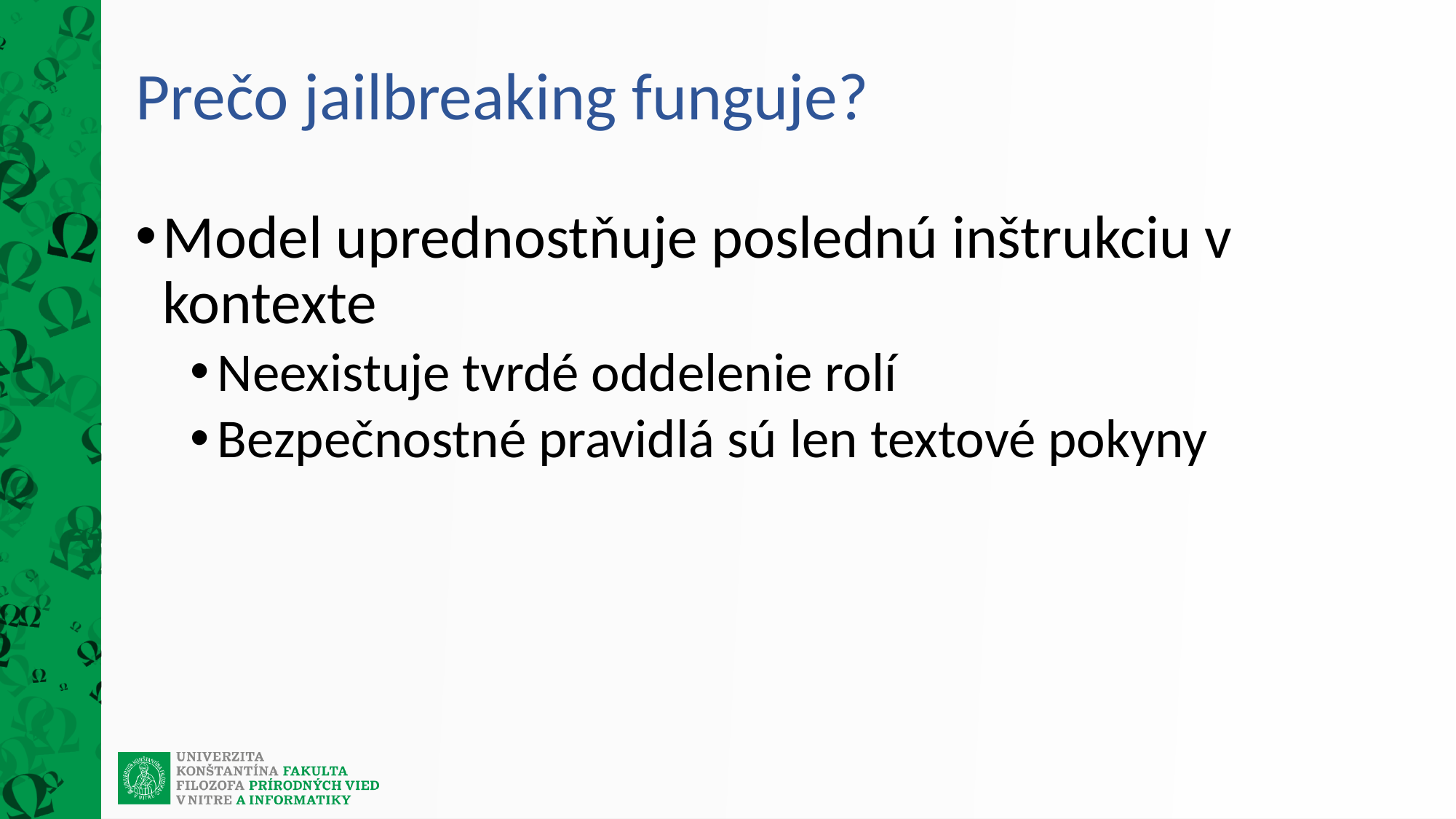

# Prečo jailbreaking funguje?
Model uprednostňuje poslednú inštrukciu v kontexte
Neexistuje tvrdé oddelenie rolí
Bezpečnostné pravidlá sú len textové pokyny